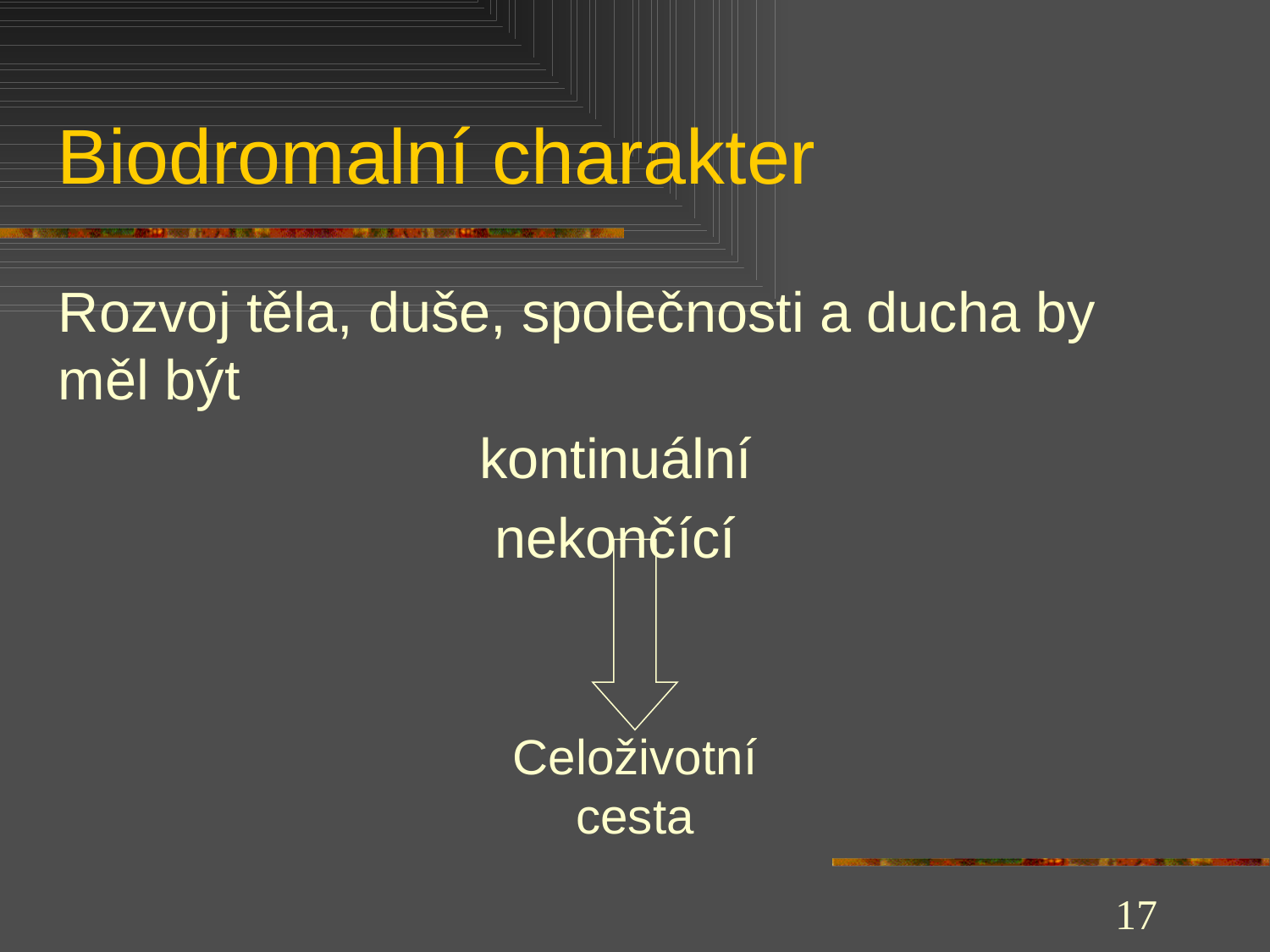

# Biodromalní charakter
Rozvoj těla, duše, společnosti a ducha by měl být
kontinuální
nekončící

Celoživotní cesta
17